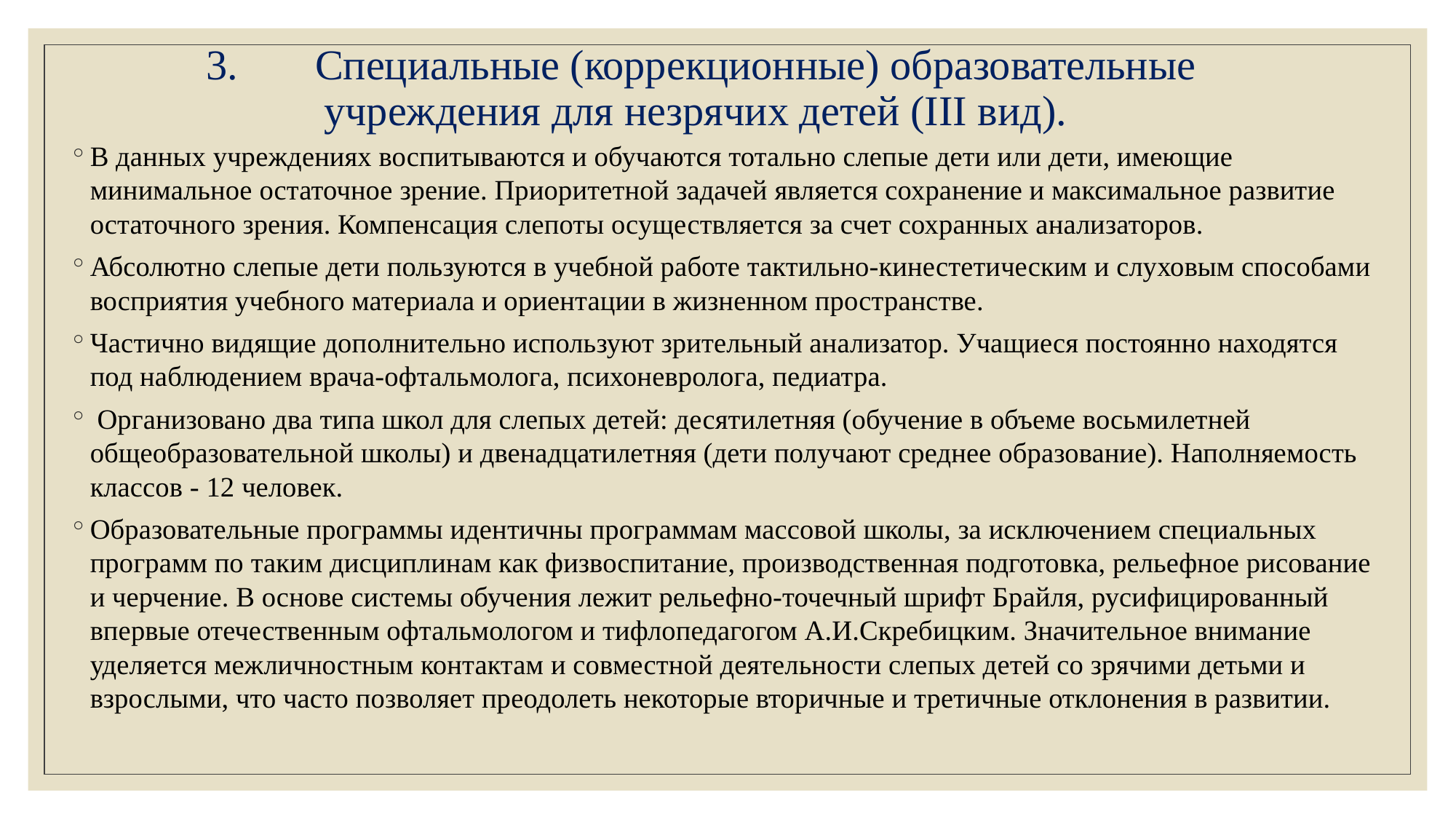

# 3.	Специальные (коррекционные) образовательные учреждения для незрячих детей (III вид).
В данных учреждениях воспитываются и обучаются тотально слепые дети или дети, имеющие минимальное остаточное зрение. Приоритетной задачей является сохранение и максимальное развитие остаточного зрения. Компенсация слепоты осуществляется за счет сохранных анализаторов.
Абсолютно слепые дети пользуются в учебной работе тактильно-кинестетическим и слуховым способами восприятия учебного материала и ориентации в жизненном пространстве.
Частично видящие дополнительно используют зрительный анализатор. Учащиеся постоянно находятся под наблюдением врача-офтальмолога, психоневролога, педиатра.
 Организовано два типа школ для слепых детей: десятилетняя (обучение в объеме восьмилетней общеобразовательной школы) и двенадцатилетняя (дети получают среднее образование). Наполняемость классов - 12 человек.
Образовательные программы идентичны программам массовой школы, за исключением специальных программ по таким дисциплинам как физвоспитание, производственная подготовка, рельефное рисование и черчение. В основе системы обучения лежит рельефно-точечный шрифт Брайля, русифицированный впервые отечественным офтальмологом и тифлопедагогом А.И.Скребицким. Значительное внимание уделяется межличностным контактам и совместной деятельности слепых детей со зрячими детьми и взрослыми, что часто позволяет преодолеть некоторые вторичные и третичные отклонения в развитии.